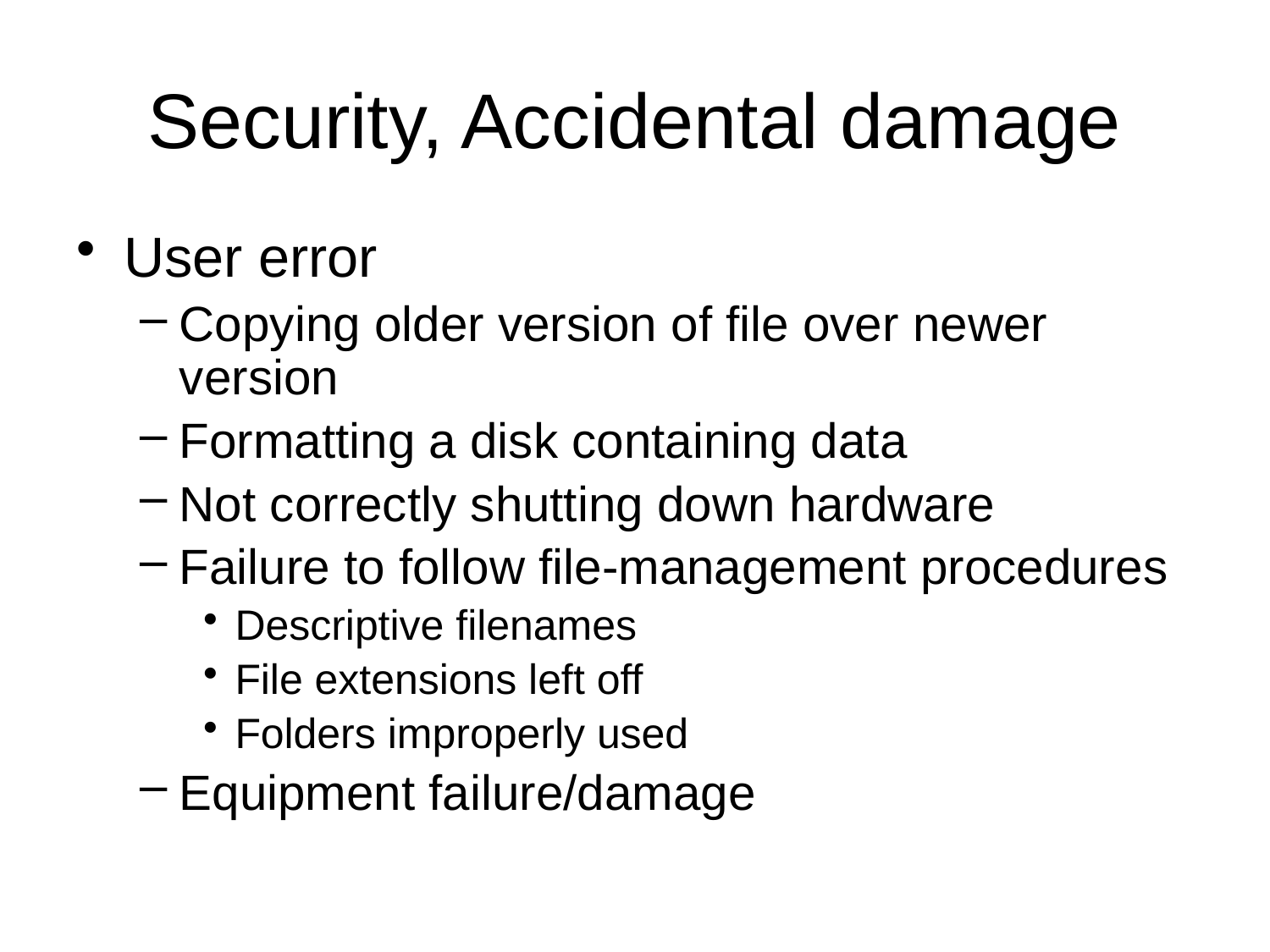

# Security, Accidental damage
User error
Copying older version of file over newer version
Formatting a disk containing data
Not correctly shutting down hardware
Failure to follow file-management procedures
Descriptive filenames
File extensions left off
Folders improperly used
Equipment failure/damage